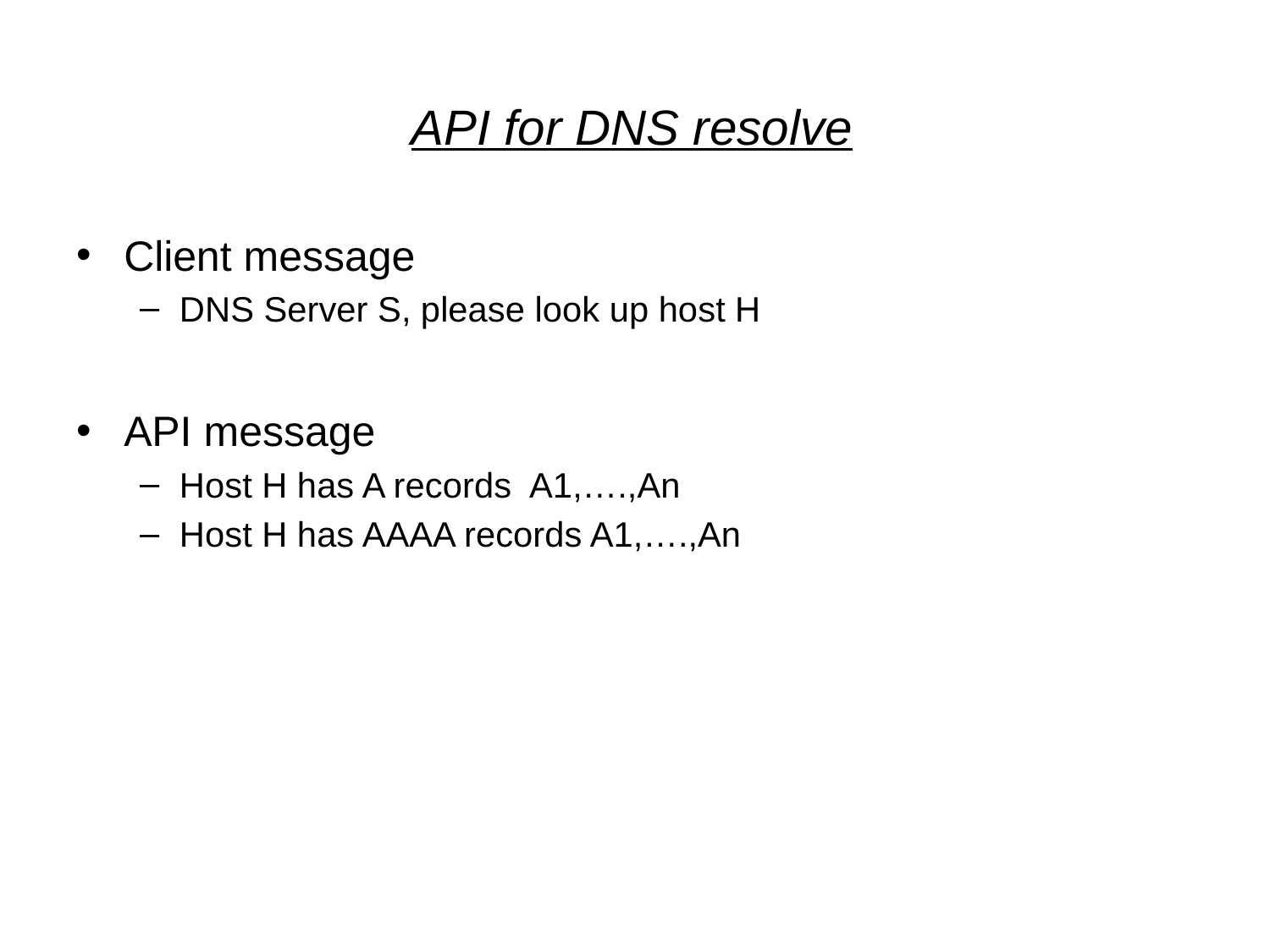

API for DNS resolve
Client message
DNS Server S, please look up host H

API message
Host H has A records  A1,….,An
Host H has AAAA records A1,….,An